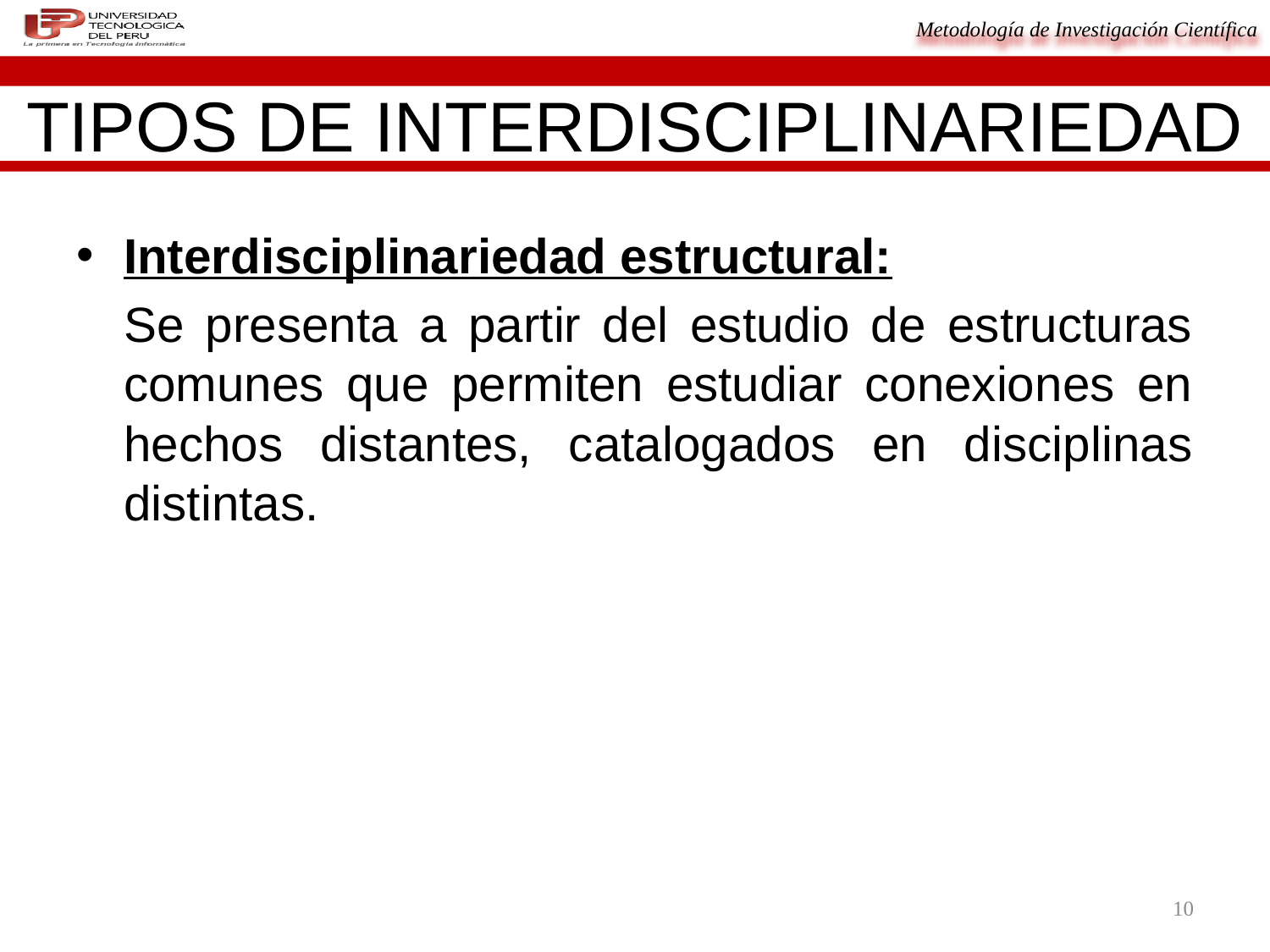

# TIPOS DE INTERDISCIPLINARIEDAD
Interdisciplinariedad estructural:
	Se presenta a partir del estudio de estructuras comunes que permiten estudiar conexiones en hechos distantes, catalogados en disciplinas distintas.

10